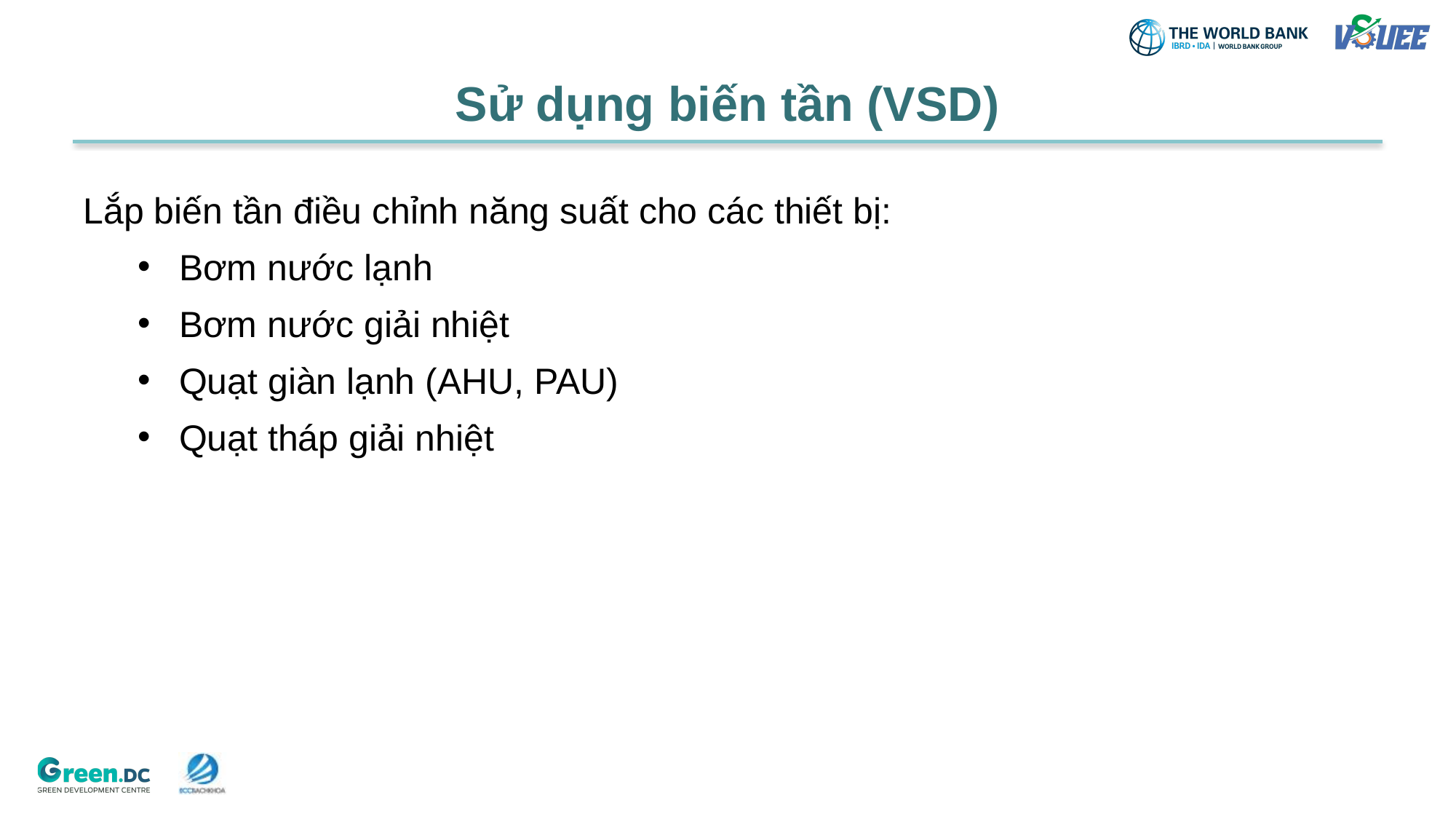

# Sử dụng biến tần (VSD)
Lắp biến tần điều chỉnh năng suất cho các thiết bị:
Bơm nước lạnh
Bơm nước giải nhiệt
Quạt giàn lạnh (AHU, PAU)
Quạt tháp giải nhiệt